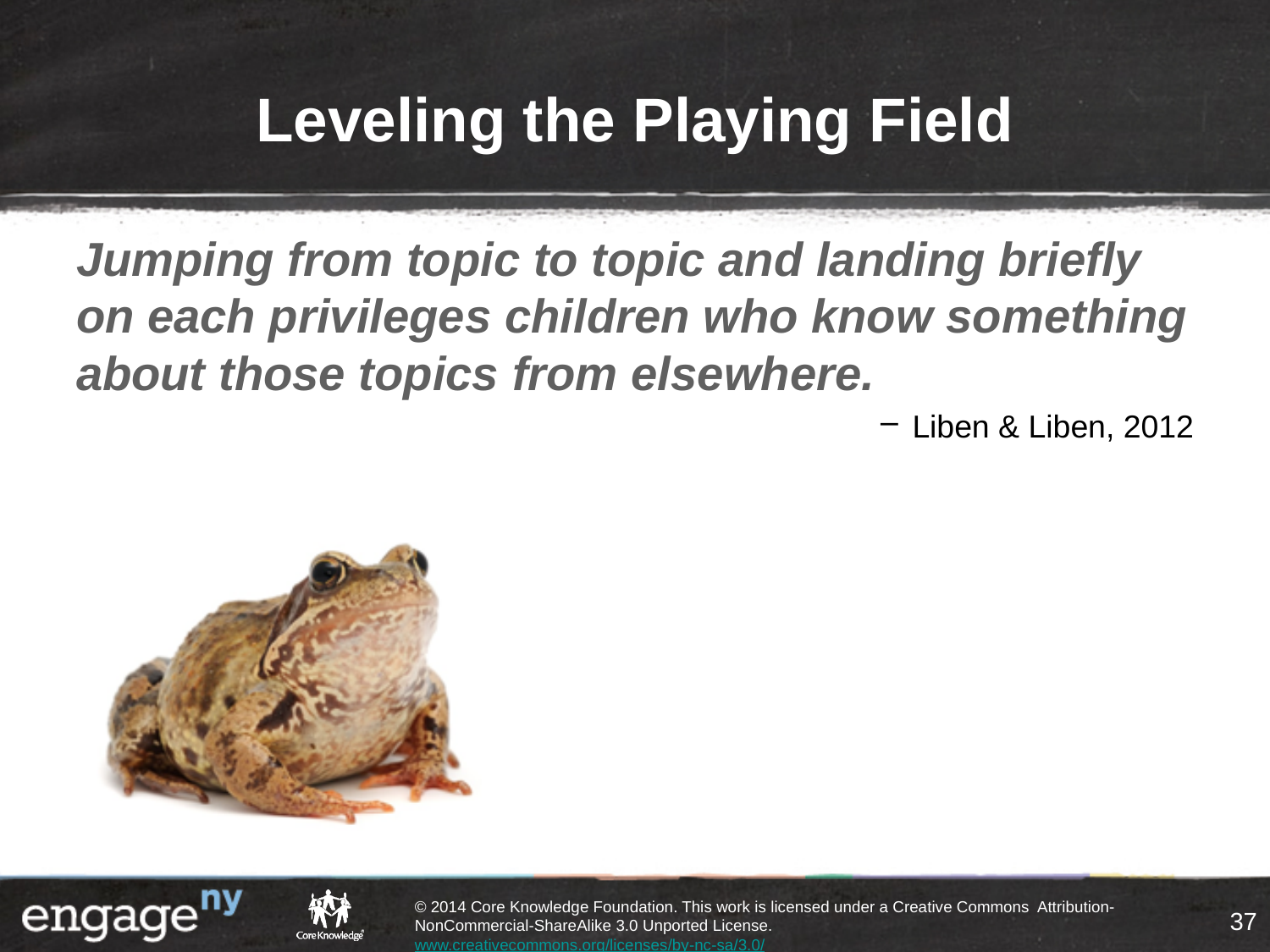

# Leveling the Playing Field
Jumping from topic to topic and landing briefly on each privileges children who know something about those topics from elsewhere.
Liben & Liben, 2012
37